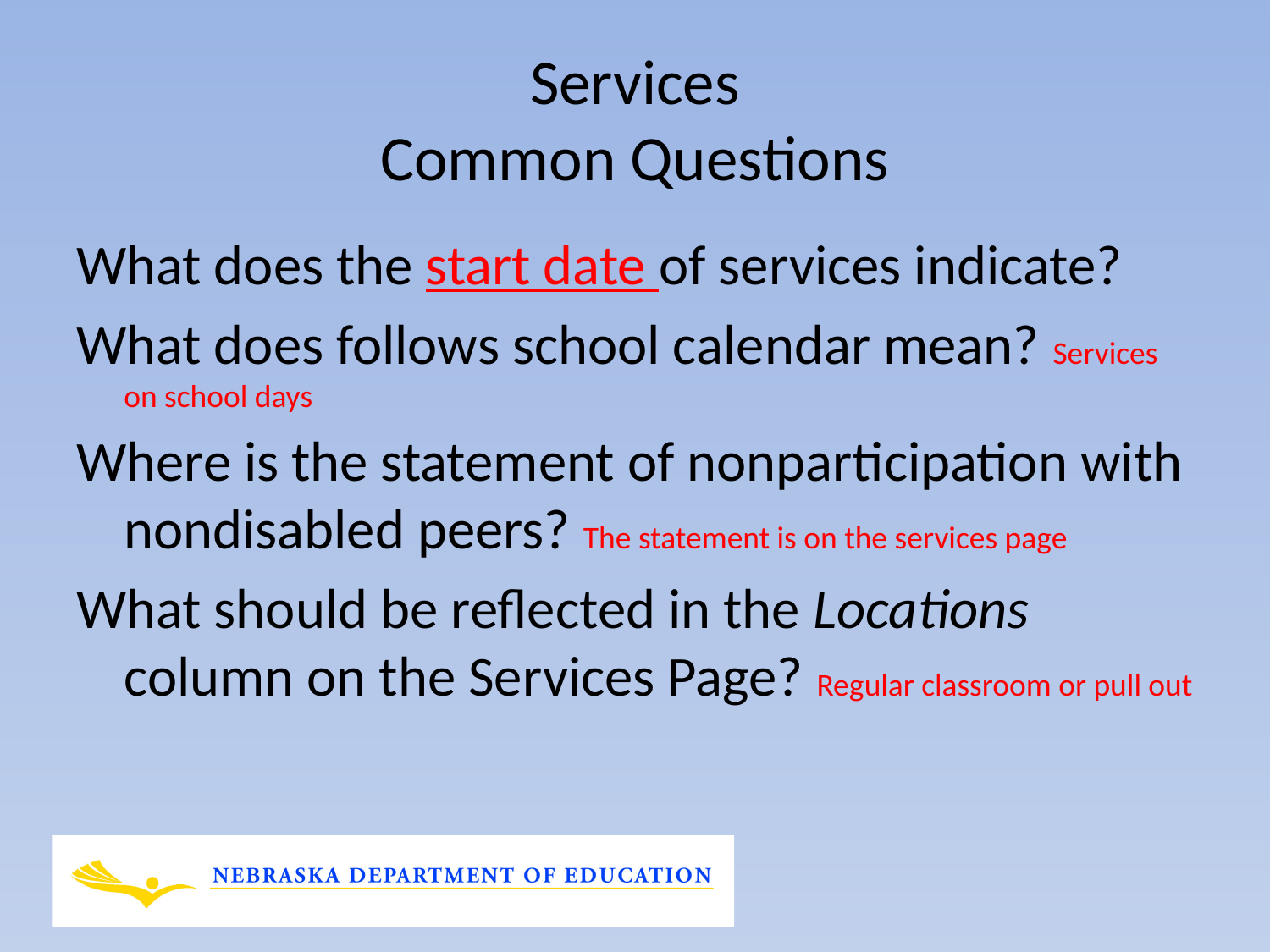

# Services Common Questions
What does the start date of services indicate?
What does follows school calendar mean? Services on school days
Where is the statement of nonparticipation with nondisabled peers? The statement is on the services page
What should be reflected in the Locations column on the Services Page? Regular classroom or pull out